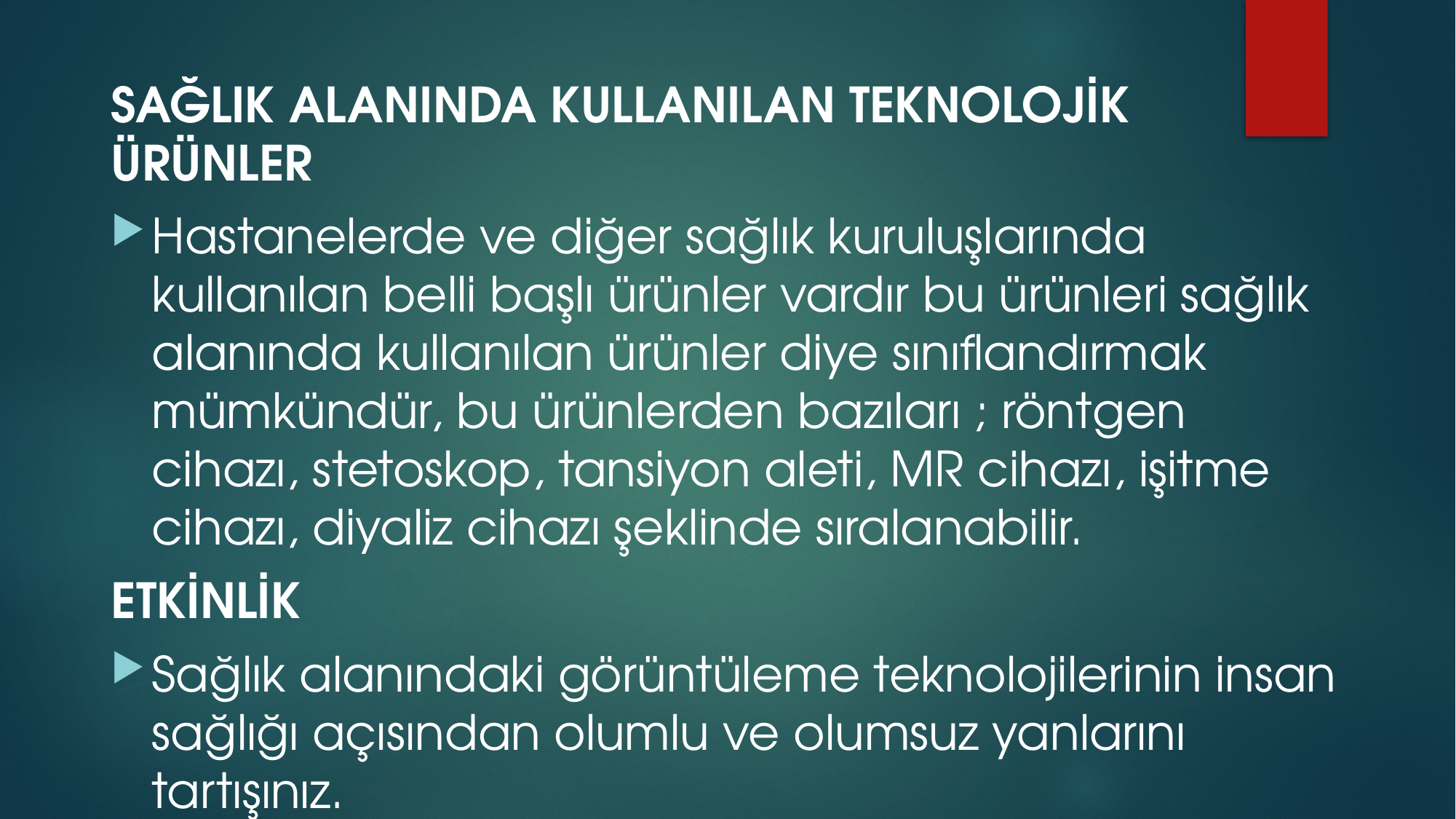

SAĞLIK ALANINDA KULLANILAN TEKNOLOJİK ÜRÜNLER
Hastanelerde ve diğer sağlık kuruluşlarında kullanılan belli başlı ürünler vardır bu ürünleri sağlık alanında kullanılan ürünler diye sınıflandırmak mümkündür, bu ürünlerden bazıları ; röntgen cihazı, stetoskop, tansiyon aleti, MR cihazı, işitme cihazı, diyaliz cihazı şeklinde sıralanabilir.
ETKİNLİK
Sağlık alanındaki görüntüleme teknolojilerinin insan sağlığı açısından olumlu ve olumsuz yanlarını tartışınız.